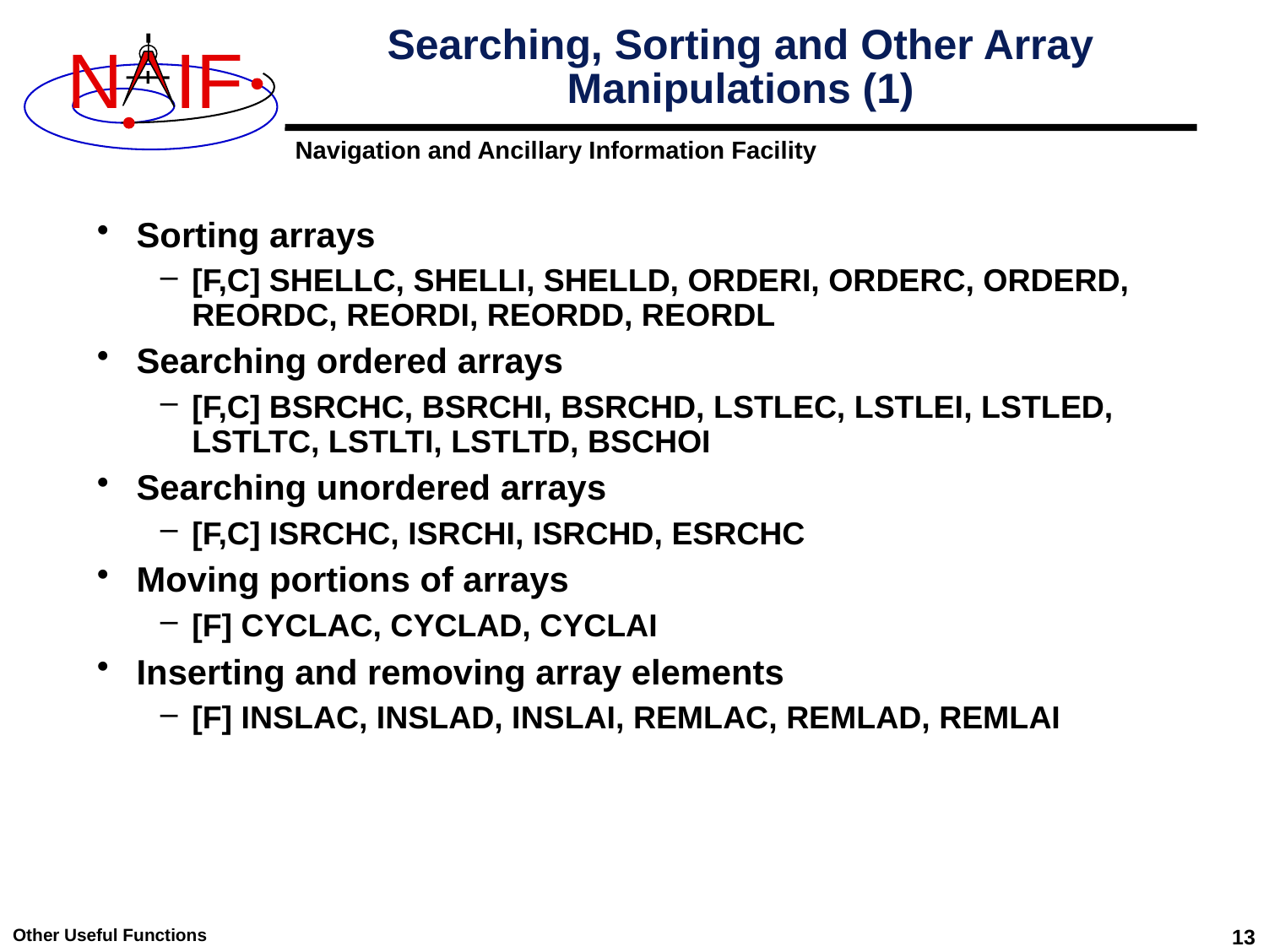

# Searching, Sorting and Other Array Manipulations (1)
Sorting arrays
[F,C] SHELLC, SHELLI, SHELLD, ORDERI, ORDERC, ORDERD, REORDC, REORDI, REORDD, REORDL
Searching ordered arrays
[F,C] BSRCHC, BSRCHI, BSRCHD, LSTLEC, LSTLEI, LSTLED, LSTLTC, LSTLTI, LSTLTD, BSCHOI
Searching unordered arrays
[F,C] ISRCHC, ISRCHI, ISRCHD, ESRCHC
Moving portions of arrays
[F] CYCLAC, CYCLAD, CYCLAI
Inserting and removing array elements
[F] INSLAC, INSLAD, INSLAI, REMLAC, REMLAD, REMLAI
Other Useful Functions
13